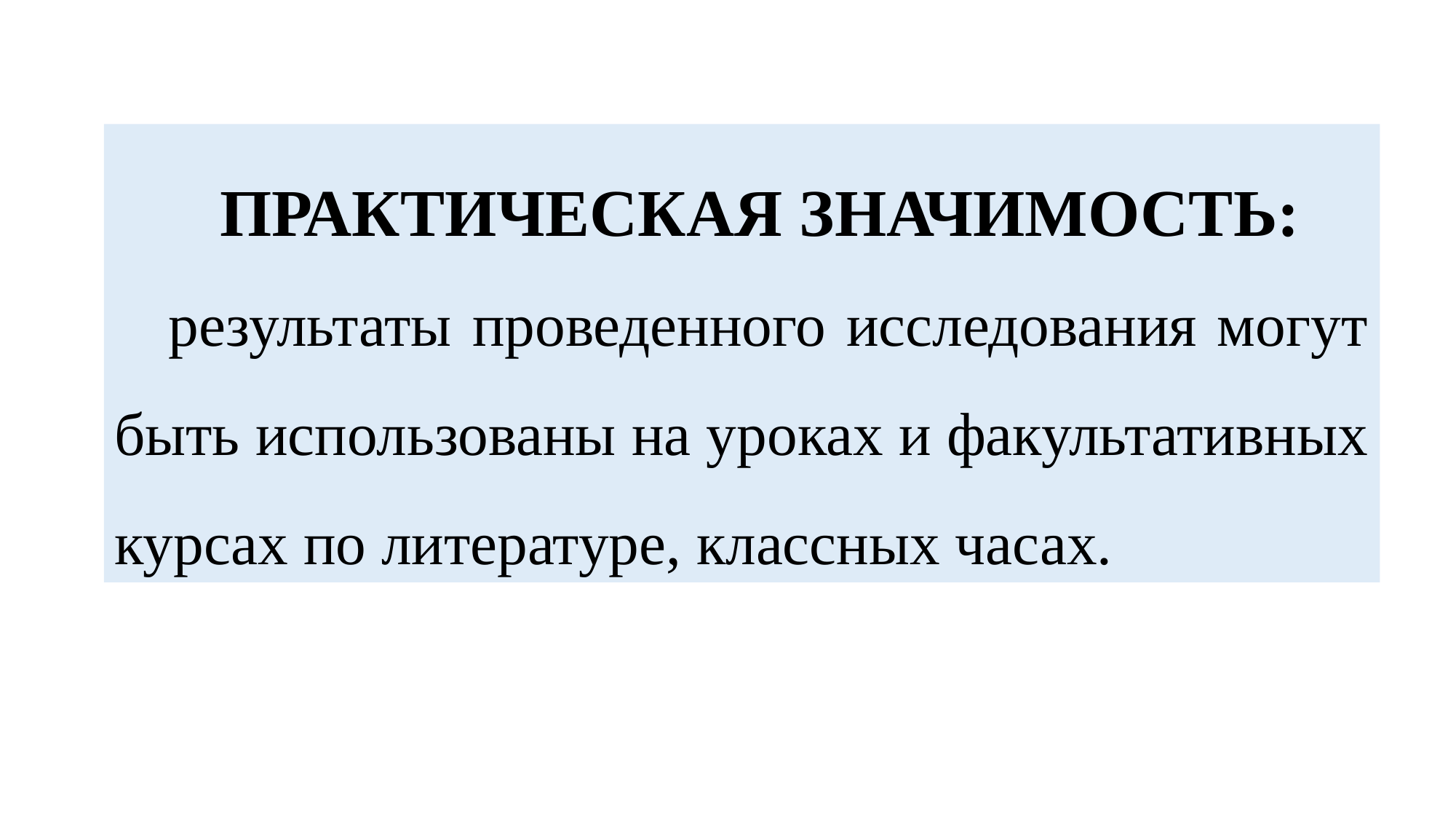

ПРАКТИЧЕСКАЯ ЗНАЧИМОСТЬ:
результаты проведенного исследования могут быть использованы на уроках и факультативных курсах по литературе, классных часах.